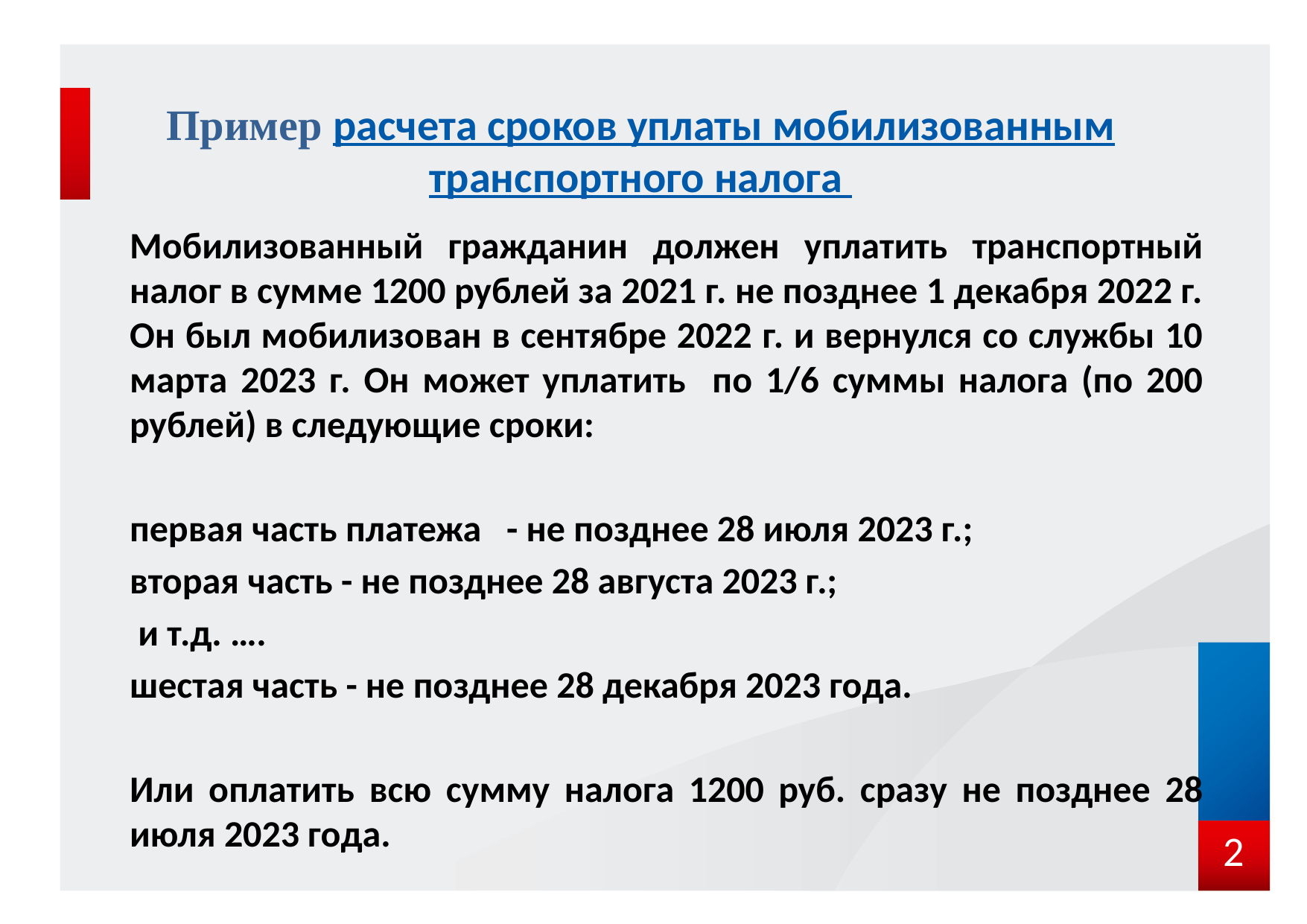

# Пример расчета сроков уплаты мобилизованным транспортного налога
Мобилизованный гражданин должен уплатить транспортный налог в сумме 1200 рублей за 2021 г. не позднее 1 декабря 2022 г. Он был мобилизован в сентябре 2022 г. и вернулся со службы 10 марта 2023 г. Он может уплатить  по 1/6 суммы налога (по 200 рублей) в следующие сроки:

первая часть платежа   - не позднее 28 июля 2023 г.;
вторая часть - не позднее 28 августа 2023 г.;
 и т.д. ….
шестая часть - не позднее 28 декабря 2023 года.

Или оплатить всю сумму налога 1200 руб. сразу не позднее 28 июля 2023 года.
2